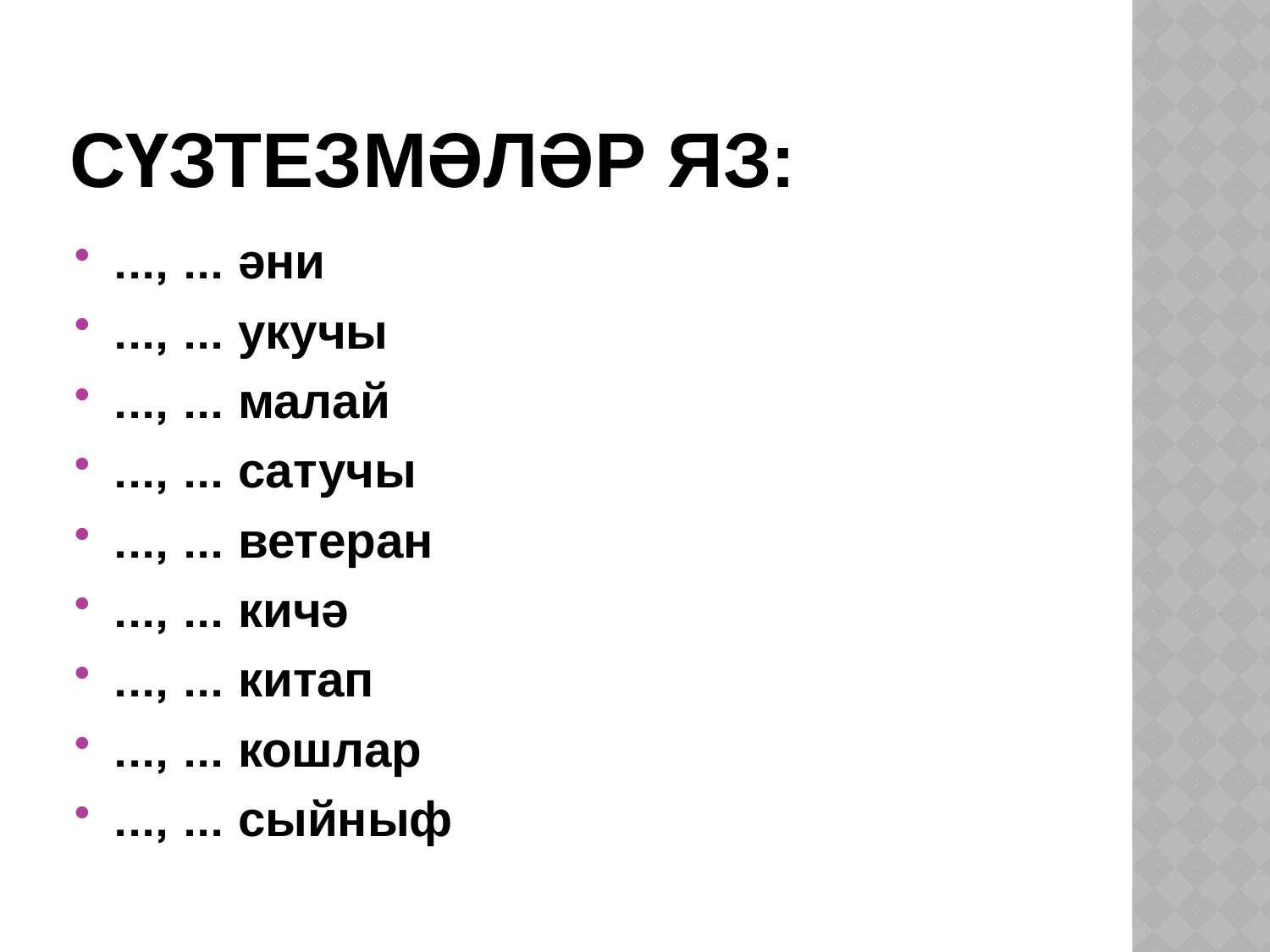

# Сүзтезмәләр яз:
..., ... әни
..., ... укучы
..., ... малай
..., ... сатучы
..., ... ветеран
..., ... кичә
..., ... китап
..., ... кошлар
..., ... сыйныф